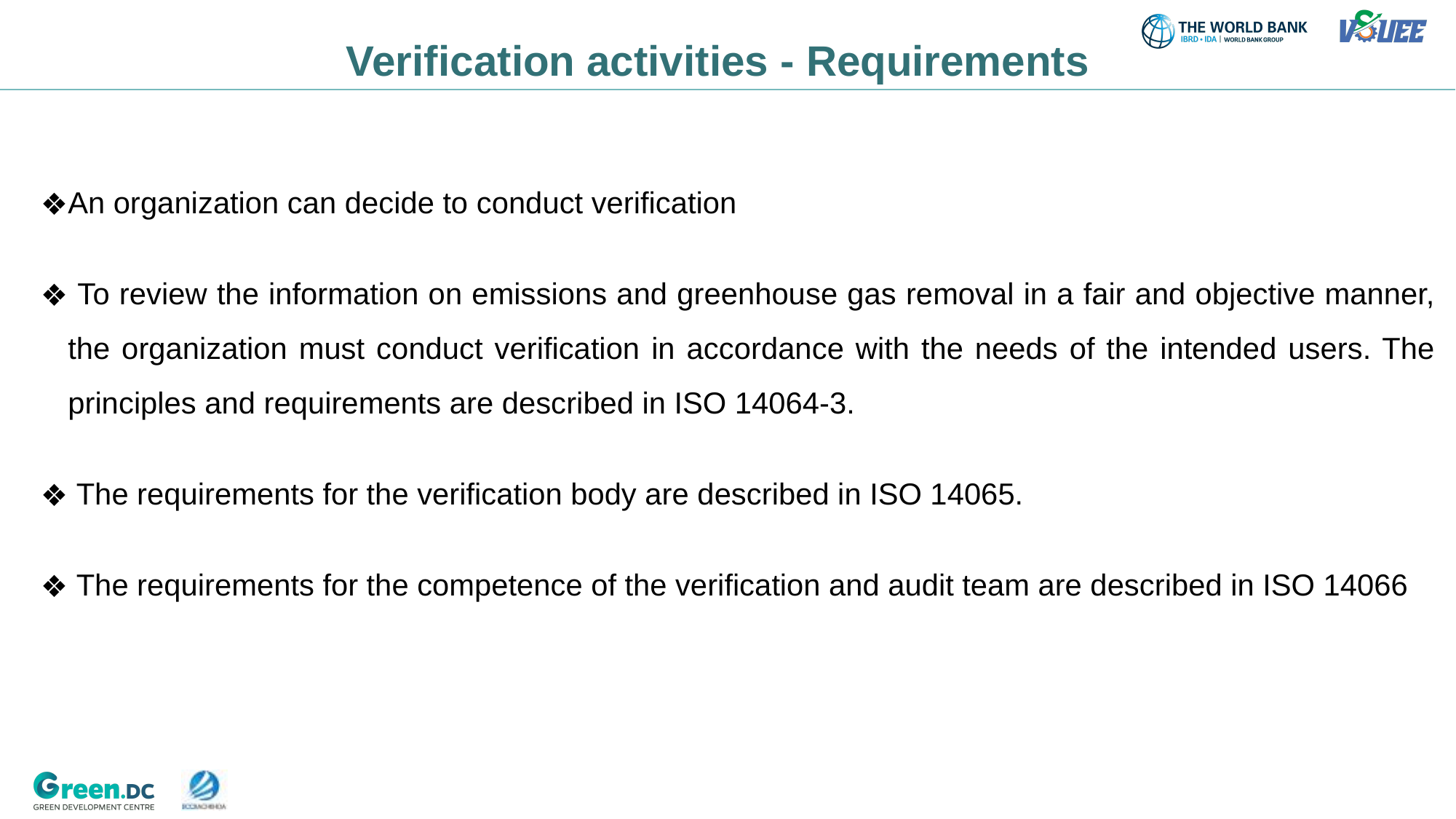

Verification activities - Requirements
An organization can decide to conduct verification
 To review the information on emissions and greenhouse gas removal in a fair and objective manner, the organization must conduct verification in accordance with the needs of the intended users. The principles and requirements are described in ISO 14064-3.
 The requirements for the verification body are described in ISO 14065.
 The requirements for the competence of the verification and audit team are described in ISO 14066